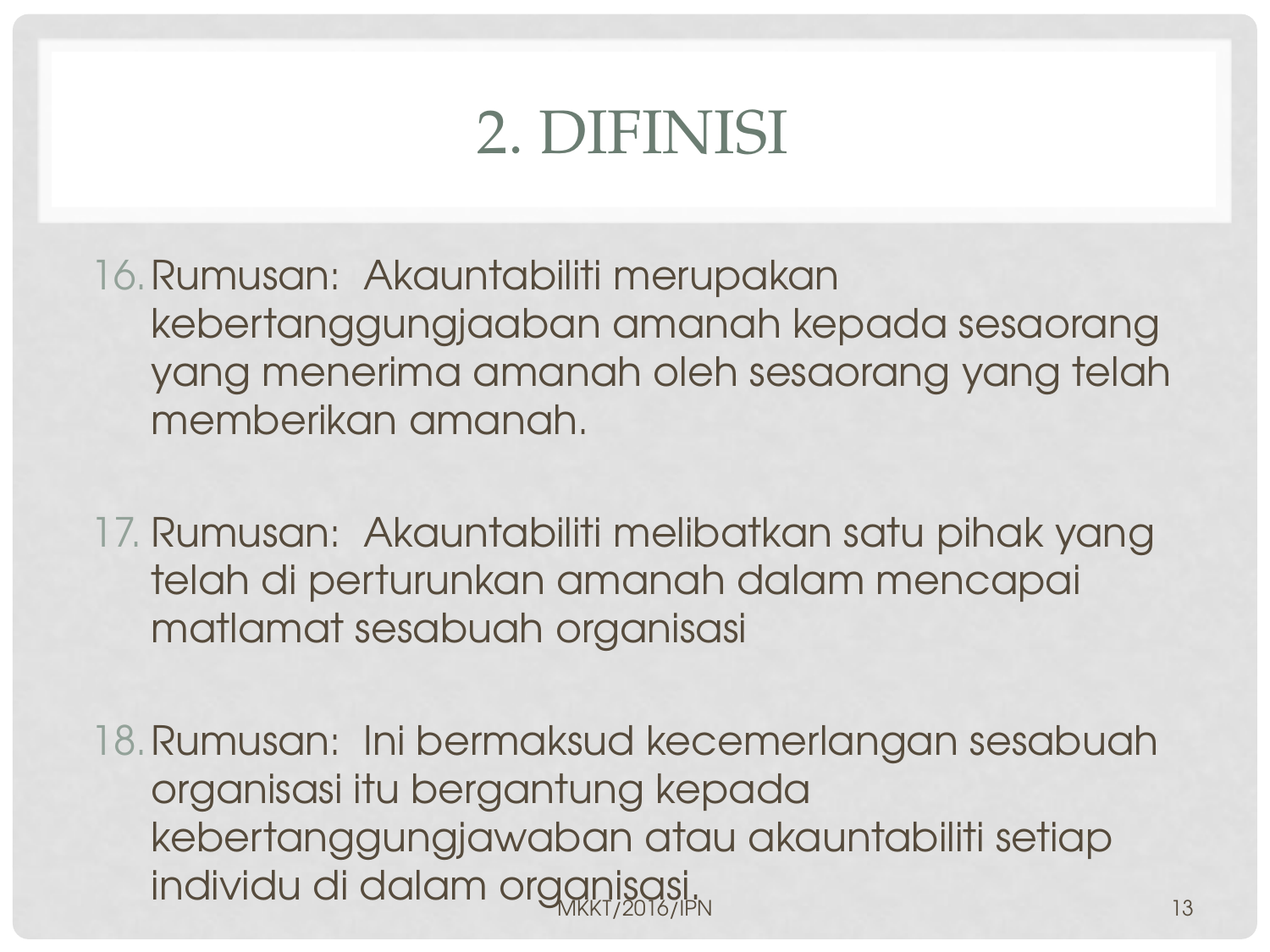

# 2. difinisi
Rumusan:  Akauntabiliti merupakan kebertanggungjaaban amanah kepada sesaorang yang menerima amanah oleh sesaorang yang telah memberikan amanah.

Rumusan:  Akauntabiliti melibatkan satu pihak yang telah di perturunkan amanah dalam mencapai matlamat sesabuah organisasi

Rumusan:  Ini bermaksud kecemerlangan sesabuah organisasi itu bergantung kepada kebertanggungjawaban atau akauntabiliti setiap individu di dalam organisasi.
MKKT/2016/IPN
13